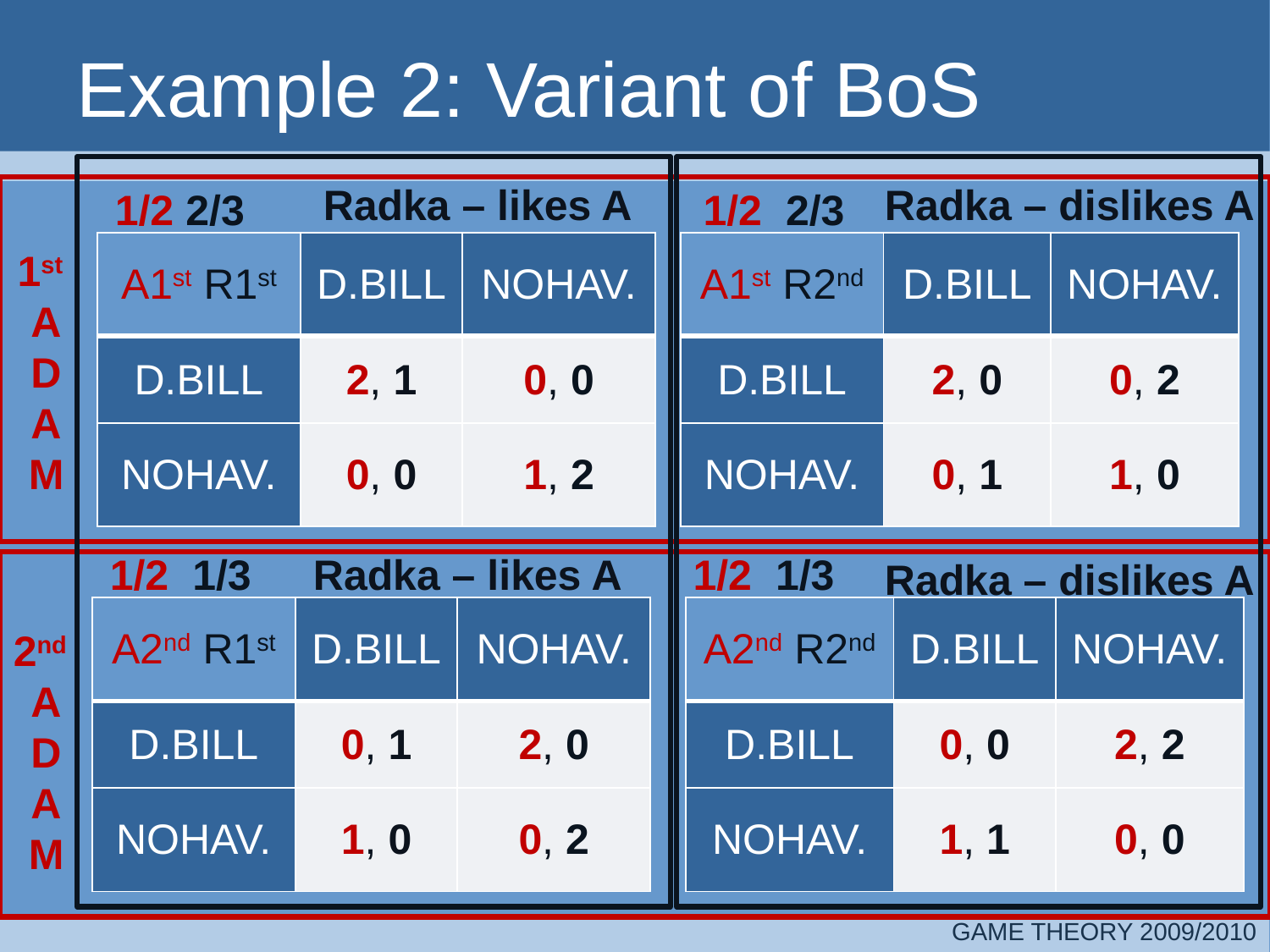

# Example 2: Variant of BoS

Radka – likes A
Radka – dislikes A

1/2 2/3
1/2  2/3
| A1st R1st | D.BILL | NOHAV. |
| --- | --- | --- |
| D.BILL | 2, 1 | 0, 0 |
| NOHAV. | 0, 0 | 1, 2 |
| A1st R2nd | D.BILL | NOHAV. |
| --- | --- | --- |
| D.BILL | 2, 0 | 0, 2 |
| NOHAV. | 0, 1 | 1, 0 |
1st
A
D
A
M
1/2  1/3
Radka – likes A
1/2  1/3
Radka – dislikes A

| A2nd R1st | D.BILL | NOHAV. |
| --- | --- | --- |
| D.BILL | 0, 1 | 2, 0 |
| NOHAV. | 1, 0 | 0, 2 |
| A2nd R2nd | D.BILL | NOHAV. |
| --- | --- | --- |
| D.BILL | 0, 0 | 2, 2 |
| NOHAV. | 1, 1 | 0, 0 |
2nd
A
D
A
M
GAME THEORY 2009/2010